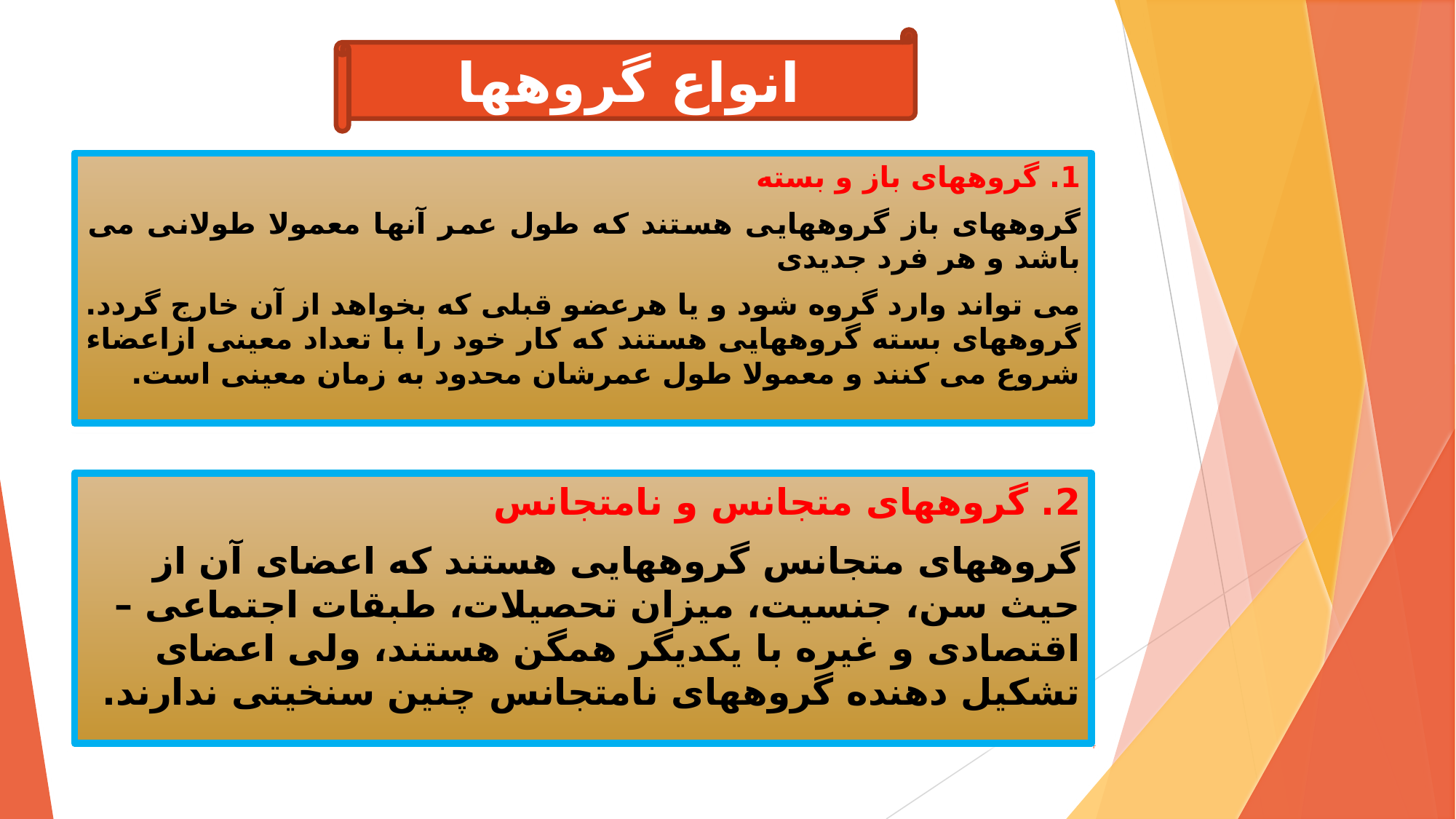

انواع گروهها
1. گروههای باز و بسته
گروههای باز گروههایی هستند که طول عمر آنها معمولا طولانی می باشد و هر فرد جدیدی
می تواند وارد گروه شود و یا هرعضو قبلی که بخواهد از آن خارج گردد. گروههای بسته گروههایی هستند که کار خود را با تعداد معینی ازاعضاء شروع می کنند و معمولا طول عمرشان محدود به زمان معینی است.

2. گروههای متجانس و نامتجانس
گروههای متجانس گروههایی هستند که اعضای آن از حیث سن، جنسیت، میزان تحصیلات، طبقات اجتماعی – اقتصادی و غیره با یکدیگر همگن هستند، ولی اعضای تشکیل دهنده گروههای نامتجانس چنین سنخیتی ندارند.

4